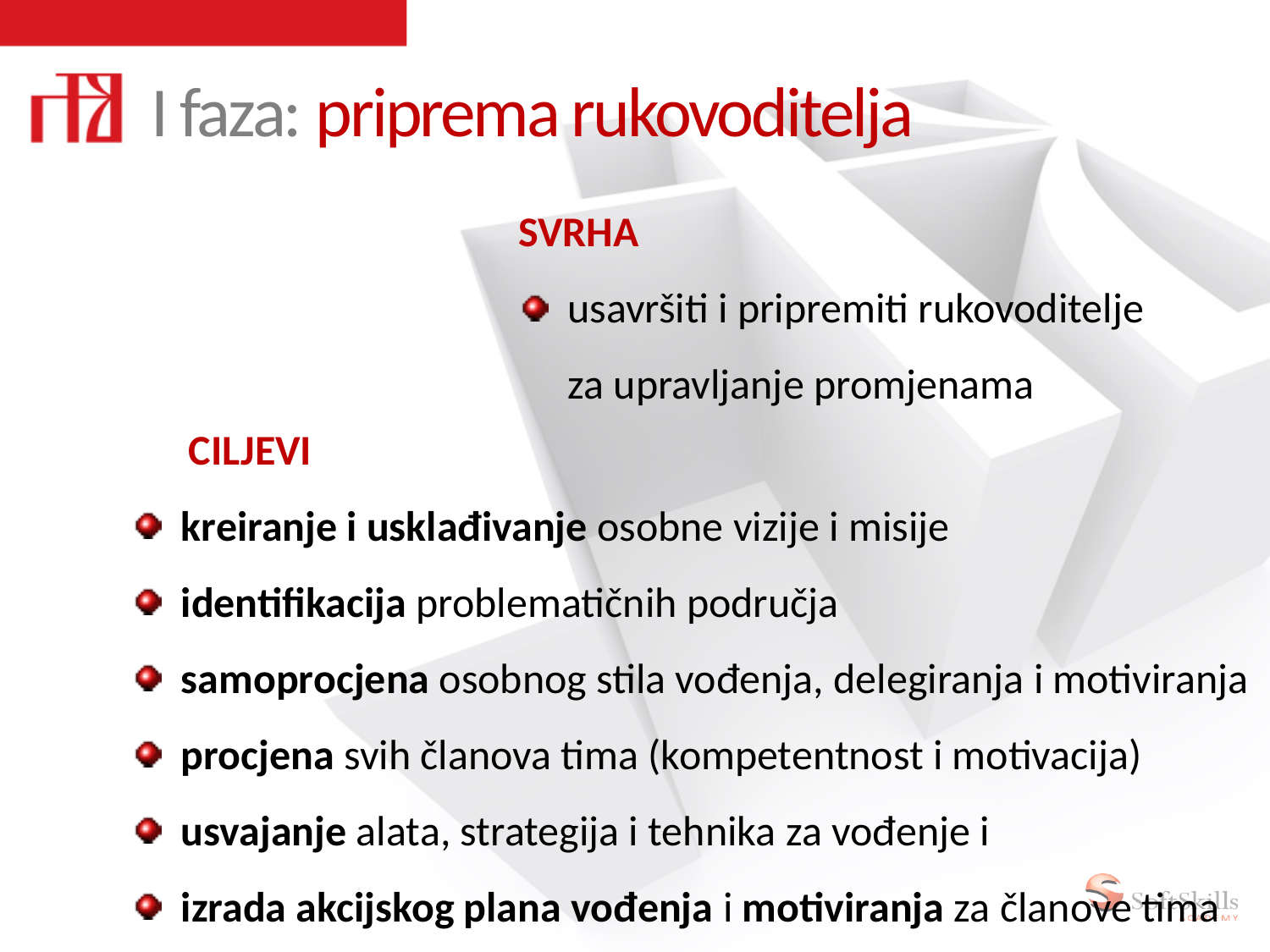

I faza: priprema rukovoditelja
SVRHA
usavršiti i pripremiti rukovoditelje
za upravljanje promjenama
      CILJEVI
kreiranje i usklađivanje osobne vizije i misije
identifikacija problematičnih područja
samoprocjena osobnog stila vođenja, delegiranja i motiviranja
procjena svih članova tima (kompetentnost i motivacija)
usvajanje alata, strategija i tehnika za vođenje i
izrada akcijskog plana vođenja i motiviranja za članove tima